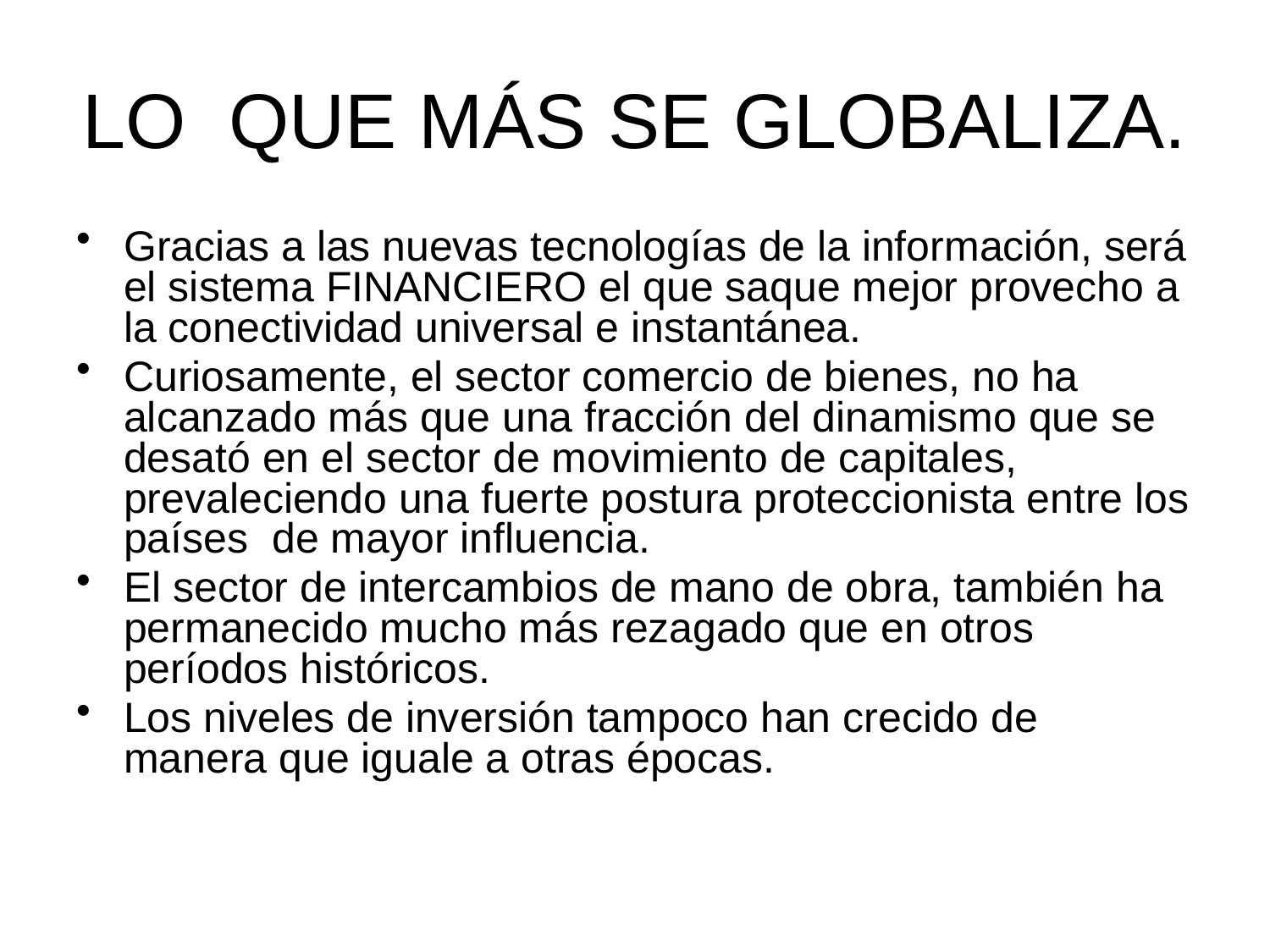

# LO  QUE MÁS SE GLOBALIZA.
Gracias a las nuevas tecnologías de la información, será el sistema FINANCIERO el que saque mejor provecho a la conectividad universal e instantánea.
Curiosamente, el sector comercio de bienes, no ha alcanzado más que una fracción del dinamismo que se desató en el sector de movimiento de capitales, prevaleciendo una fuerte postura proteccionista entre los países  de mayor influencia.
El sector de intercambios de mano de obra, también ha permanecido mucho más rezagado que en otros períodos históricos.
Los niveles de inversión tampoco han crecido de manera que iguale a otras épocas.